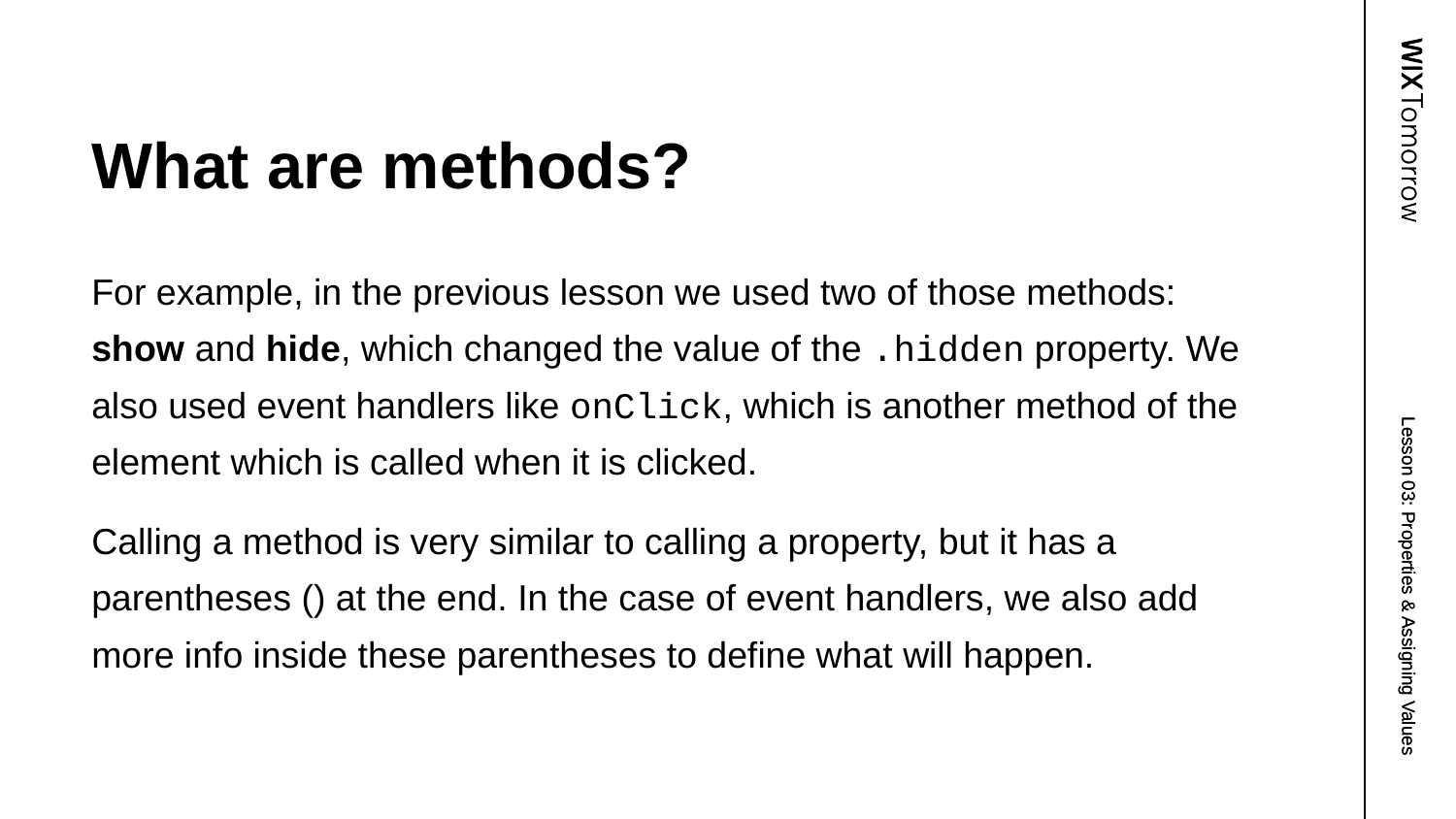

# What are methods?
For example, in the previous lesson we used two of those methods: show and hide, which changed the value of the .hidden property. We also used event handlers like onClick, which is another method of the element which is called when it is clicked.
Calling a method is very similar to calling a property, but it has a parentheses () at the end. In the case of event handlers, we also add more info inside these parentheses to define what will happen.